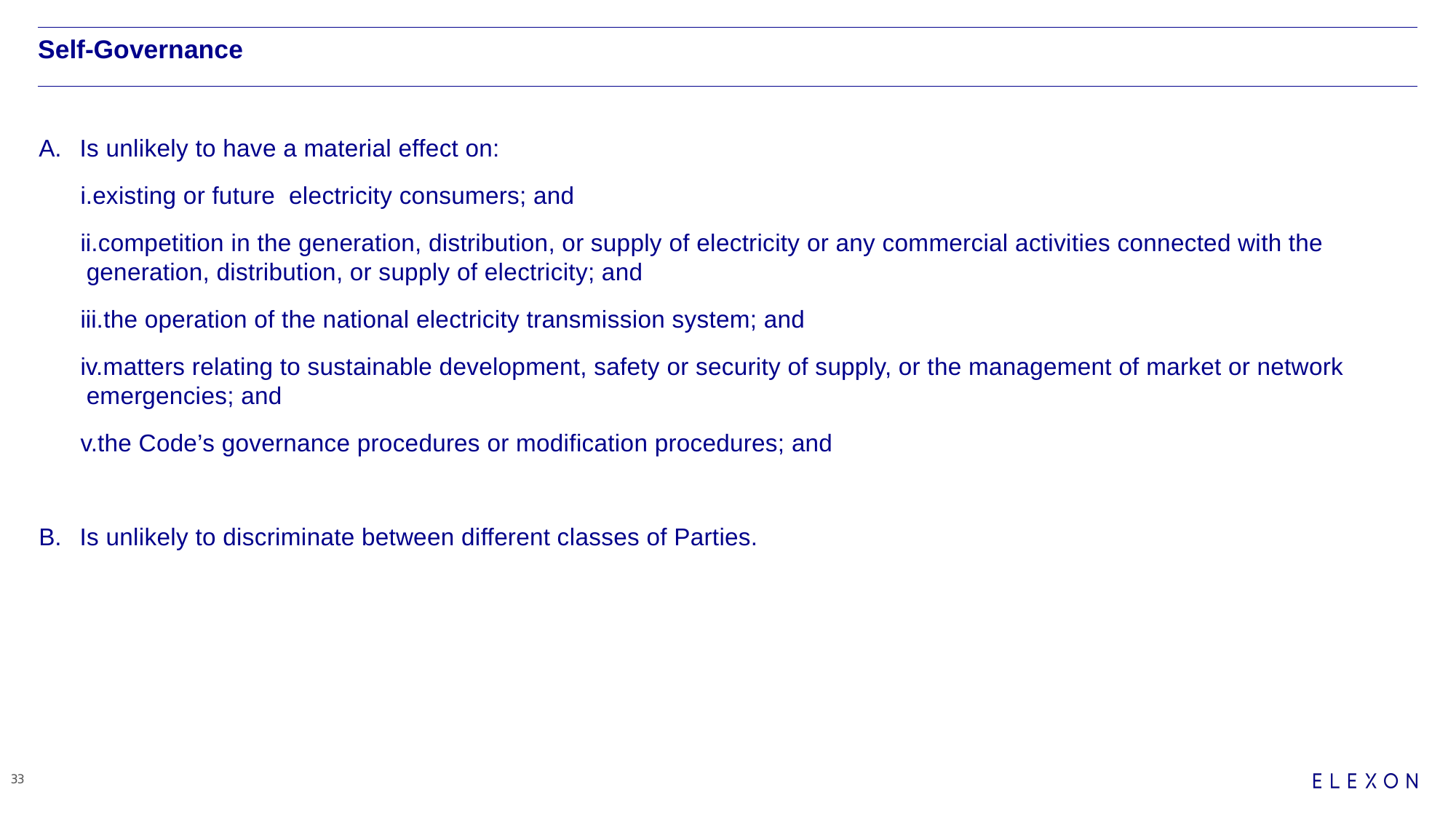

# Self-Governance
Is unlikely to have a material effect on:
existing or future  electricity consumers; and
competition in the generation, distribution, or supply of electricity or any commercial activities connected with the generation, distribution, or supply of electricity; and
the operation of the national electricity transmission system; and
matters relating to sustainable development, safety or security of supply, or the management of market or network emergencies; and
the Code’s governance procedures or modification procedures; and

Is unlikely to discriminate between different classes of Parties.

33